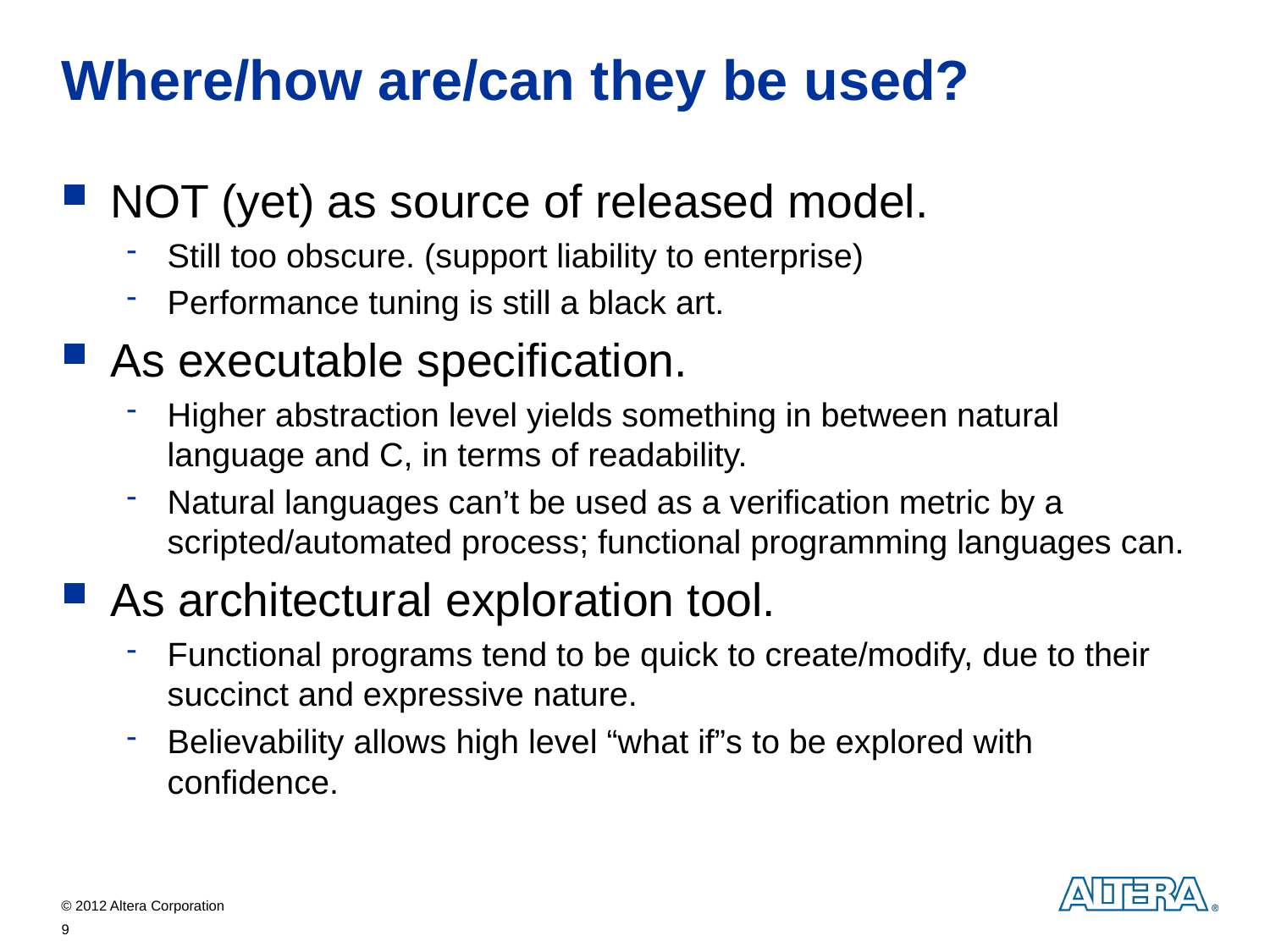

# Where/how are/can they be used?
NOT (yet) as source of released model.
Still too obscure. (support liability to enterprise)
Performance tuning is still a black art.
As executable specification.
Higher abstraction level yields something in between natural language and C, in terms of readability.
Natural languages can’t be used as a verification metric by a scripted/automated process; functional programming languages can.
As architectural exploration tool.
Functional programs tend to be quick to create/modify, due to their succinct and expressive nature.
Believability allows high level “what if”s to be explored with confidence.
9